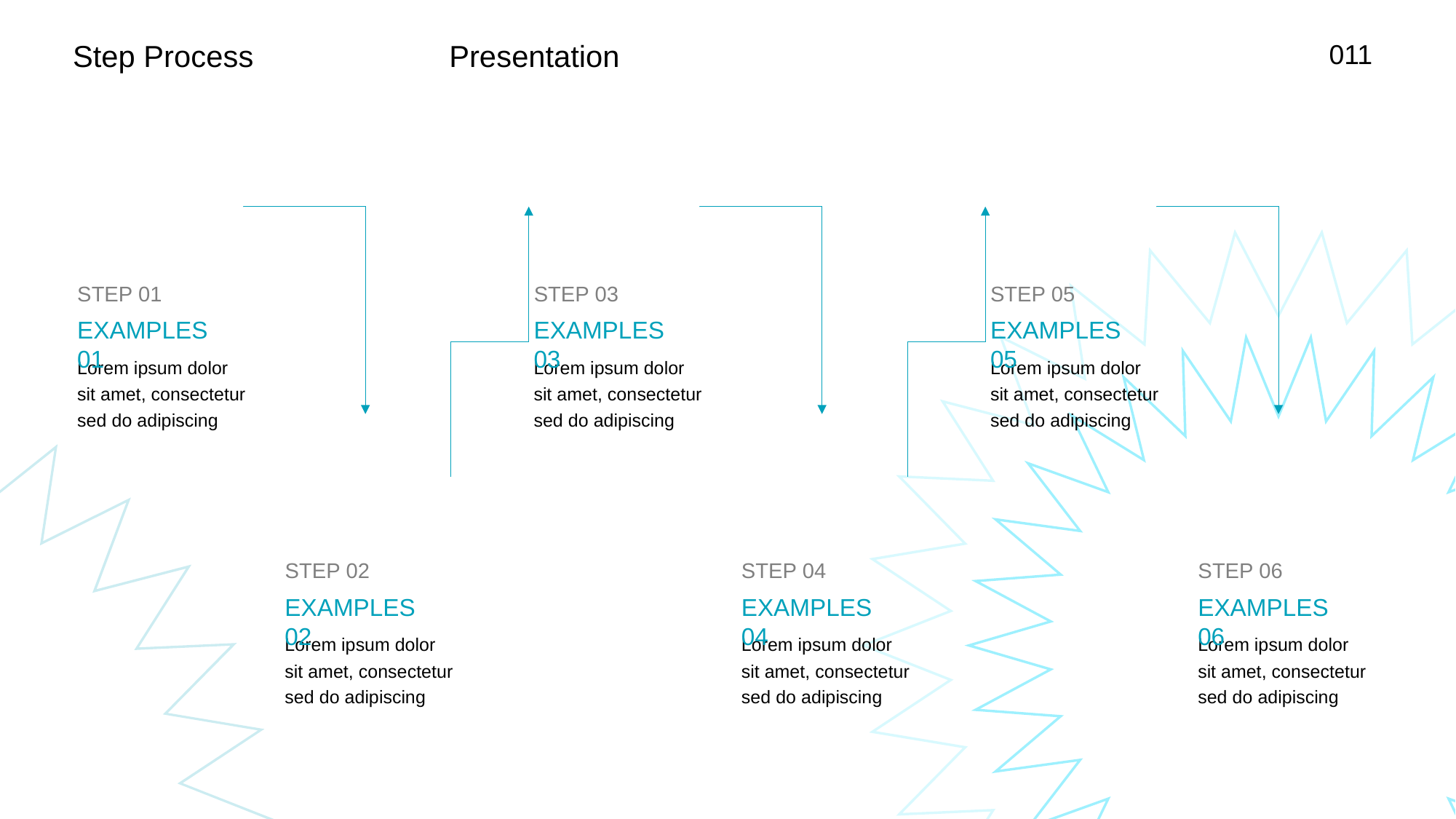

STEP 01
STEP 03
STEP 05
EXAMPLES 01
EXAMPLES 03
EXAMPLES 05
Lorem ipsum dolor sit amet, consectetur sed do adipiscing
Lorem ipsum dolor sit amet, consectetur sed do adipiscing
Lorem ipsum dolor sit amet, consectetur sed do adipiscing

STEP 02
STEP 04
STEP 06
EXAMPLES 02
EXAMPLES 04
EXAMPLES 06
Lorem ipsum dolor sit amet, consectetur sed do adipiscing
Lorem ipsum dolor sit amet, consectetur sed do adipiscing
Lorem ipsum dolor sit amet, consectetur sed do adipiscing